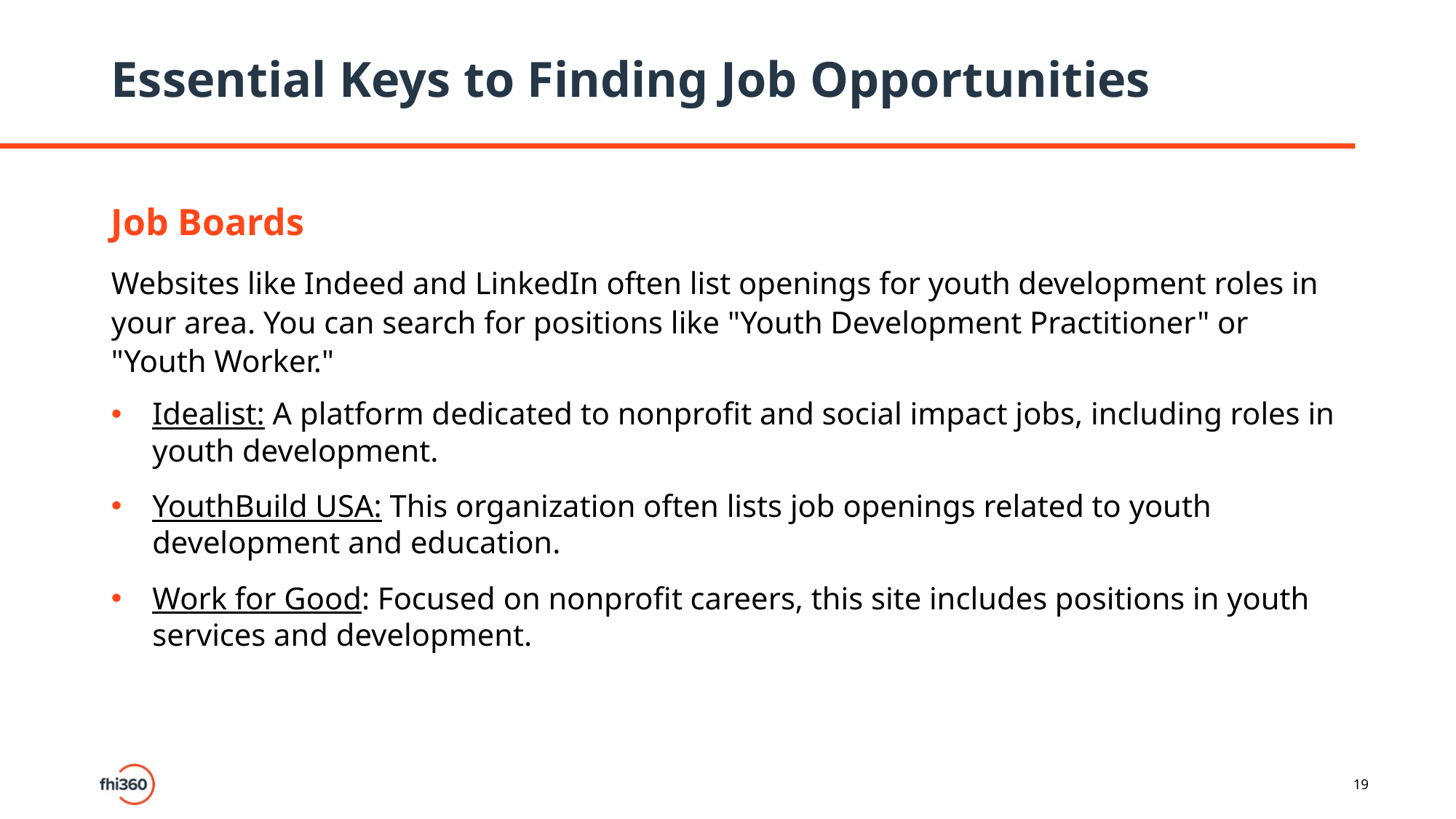

# Essential Keys to Finding Job Opportunities
Job Boards
Websites like Indeed and LinkedIn often list openings for youth development roles in your area. You can search for positions like "Youth Development Practitioner" or "Youth Worker."
Idealist: A platform dedicated to nonprofit and social impact jobs, including roles in youth development.
YouthBuild USA: This organization often lists job openings related to youth development and education.
Work for Good: Focused on nonprofit careers, this site includes positions in youth services and development.